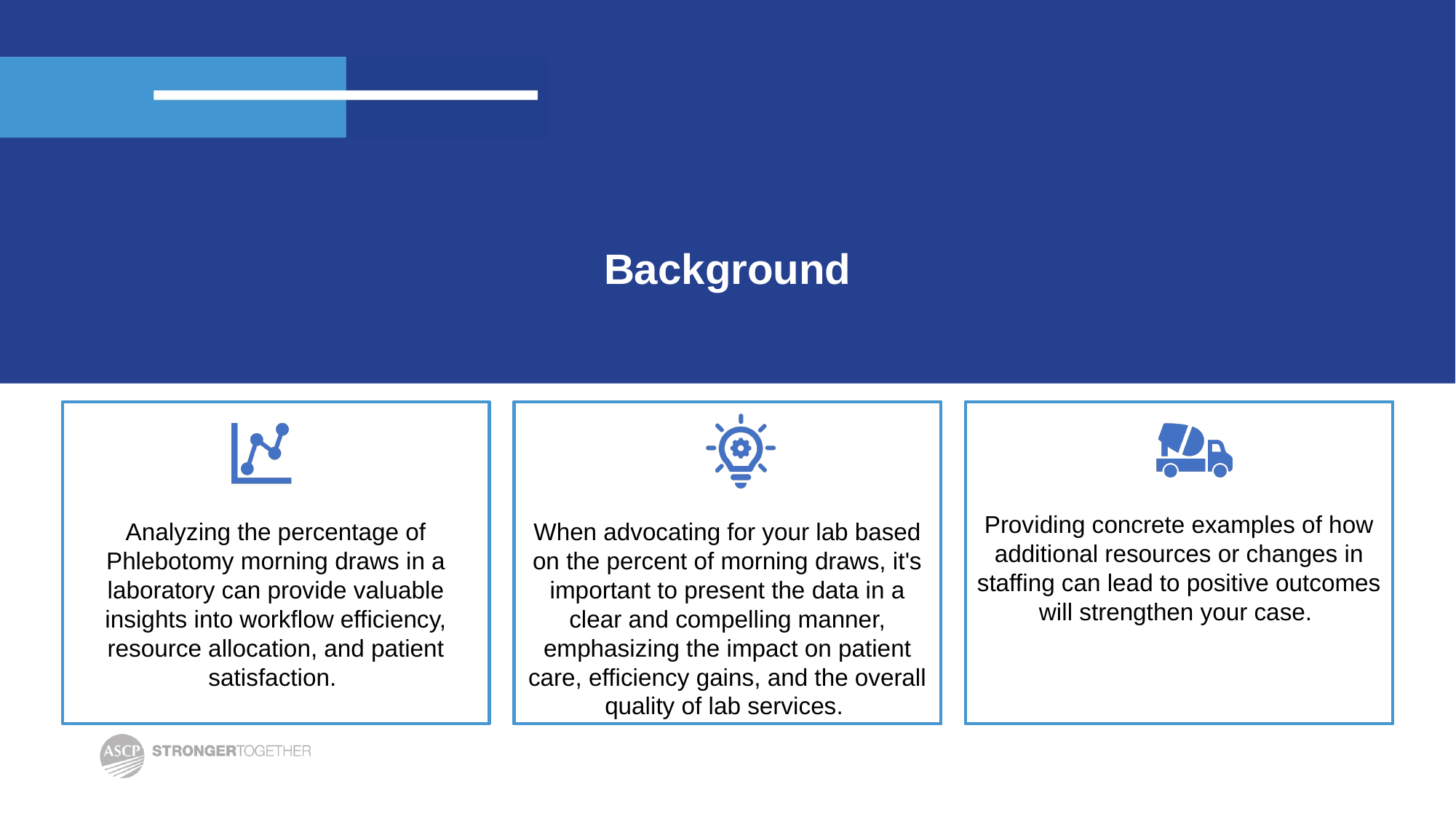

# Background

Analyzing the percentage of Phlebotomy morning draws in a laboratory can provide valuable insights into workflow efficiency, resource allocation, and patient satisfaction.

When advocating for your lab based on the percent of morning draws, it's important to present the data in a clear and compelling manner, emphasizing the impact on patient care, efficiency gains, and the overall quality of lab services.

Providing concrete examples of how additional resources or changes in staffing can lead to positive outcomes will strengthen your case.